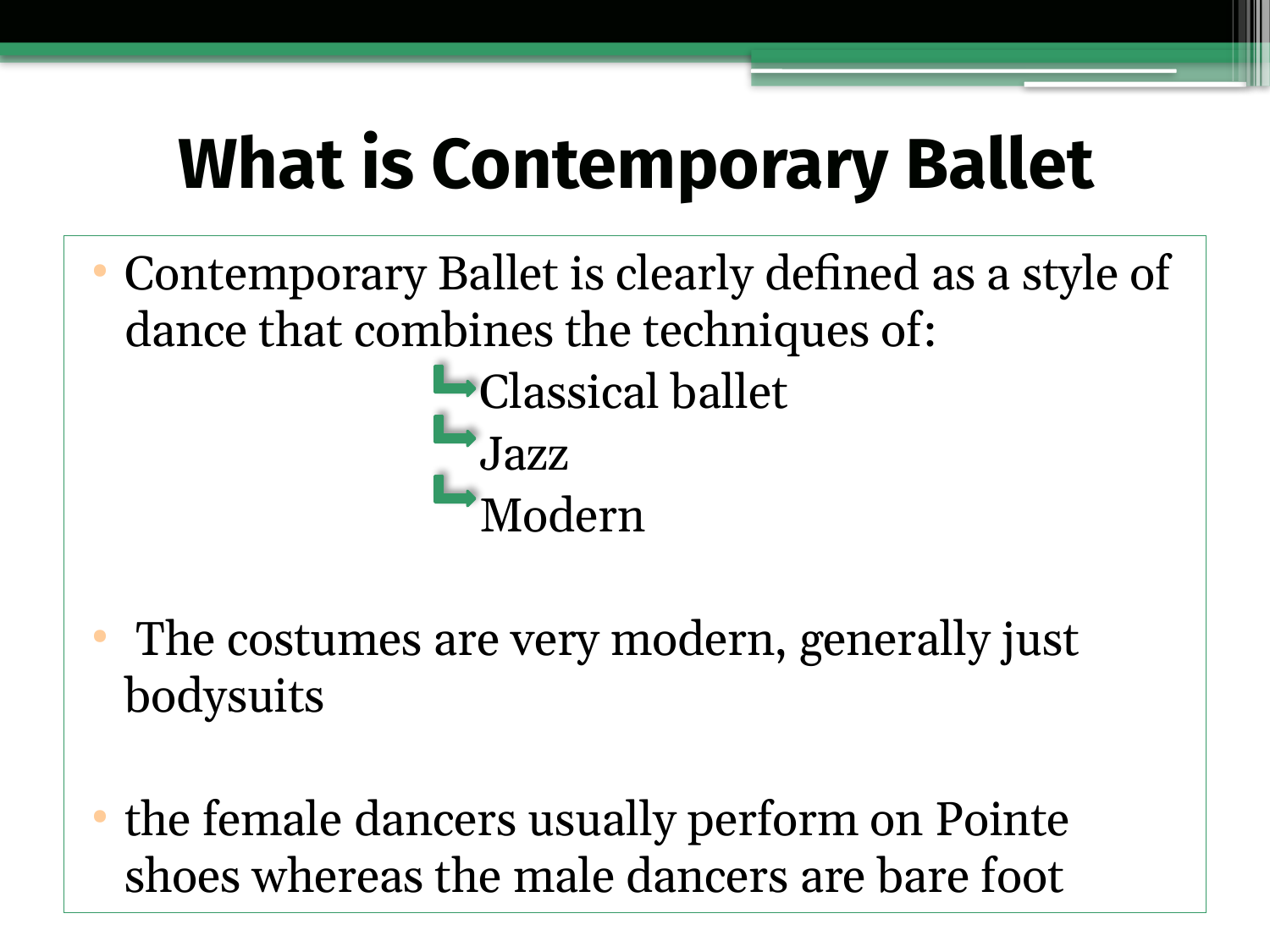

# What is Contemporary Ballet
Contemporary Ballet is clearly defined as a style of dance that combines the techniques of:
                                  Classical ballet
                                  Jazz
                                  Modern

 The costumes are very modern, generally just bodysuits

the female dancers usually perform on Pointe shoes whereas the male dancers are bare foot